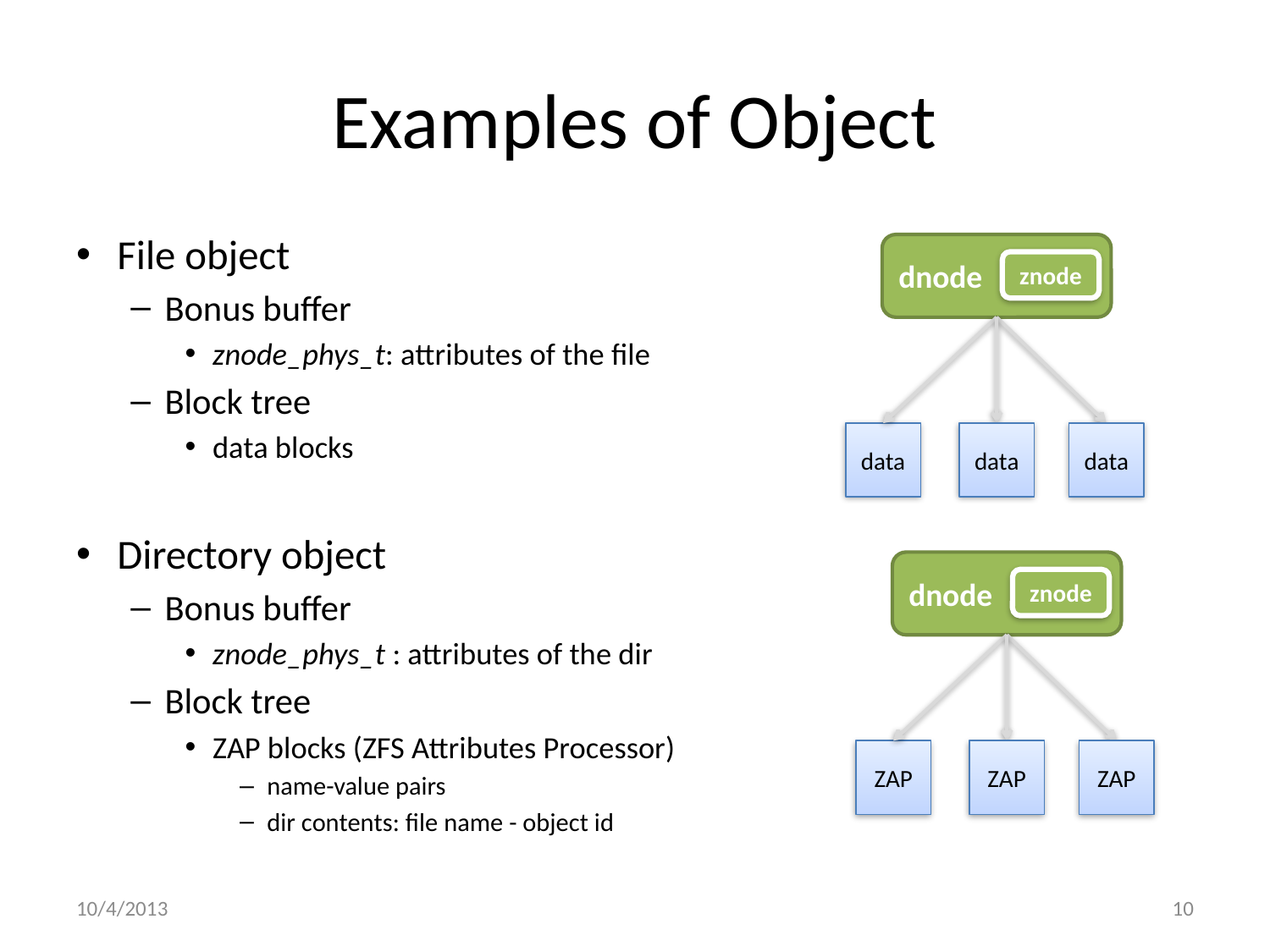

# Examples of Object
File object
Bonus buffer
znode_phys_t: attributes of the file
Block tree
data blocks

Directory object
Bonus buffer
znode_phys_t : attributes of the dir
Block tree
ZAP blocks (ZFS Attributes Processor)
name-value pairs
dir contents: file name - object id

dnode
znode
data
data
data
dnode
znode
ZAP
ZAP
ZAP
10/4/2013
10